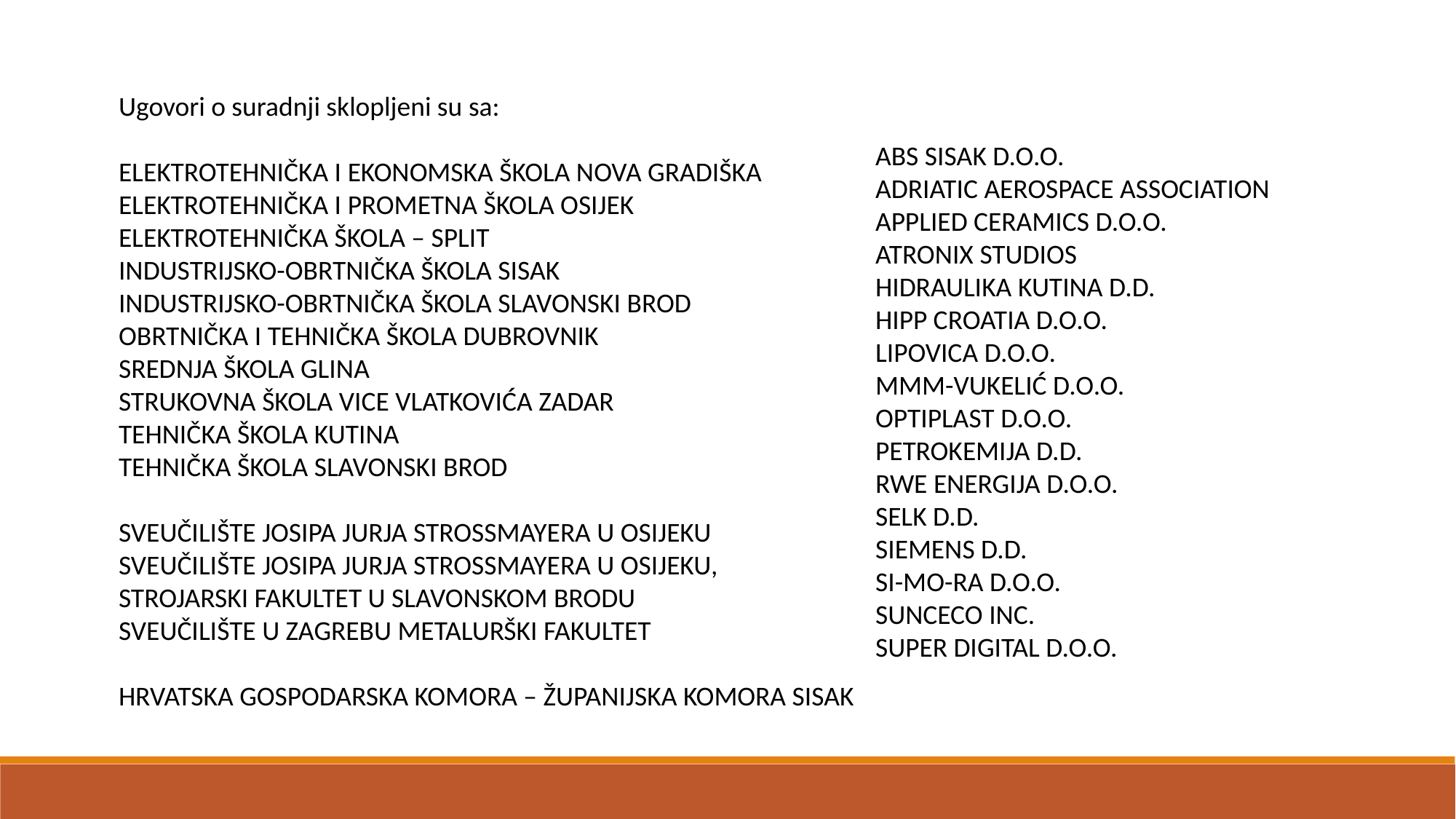

Ugovori o suradnji sklopljeni su sa:

ELEKTROTEHNIČKA I EKONOMSKA ŠKOLA NOVA GRADIŠKA
ELEKTROTEHNIČKA I PROMETNA ŠKOLA OSIJEK
ELEKTROTEHNIČKA ŠKOLA – SPLIT
INDUSTRIJSKO-OBRTNIČKA ŠKOLA SISAK
INDUSTRIJSKO-OBRTNIČKA ŠKOLA SLAVONSKI BROD
OBRTNIČKA I TEHNIČKA ŠKOLA DUBROVNIK
SREDNJA ŠKOLA GLINA
STRUKOVNA ŠKOLA VICE VLATKOVIĆA ZADAR
TEHNIČKA ŠKOLA KUTINA
TEHNIČKA ŠKOLA SLAVONSKI BROD

SVEUČILIŠTE JOSIPA JURJA STROSSMAYERA U OSIJEKU
SVEUČILIŠTE JOSIPA JURJA STROSSMAYERA U OSIJEKU,
STROJARSKI FAKULTET U SLAVONSKOM BRODU
SVEUČILIŠTE U ZAGREBU METALURŠKI FAKULTET

HRVATSKA GOSPODARSKA KOMORA – ŽUPANIJSKA KOMORA SISAK

ABS SISAK D.O.O.
ADRIATIC AEROSPACE ASSOCIATION
APPLIED CERAMICS D.O.O.
ATRONIX STUDIOS
HIDRAULIKA KUTINA D.D.
HIPP CROATIA D.O.O.
LIPOVICA D.O.O.
MMM-VUKELIĆ D.O.O.
OPTIPLAST D.O.O.
PETROKEMIJA D.D.
RWE ENERGIJA D.O.O.
SELK D.D.
SIEMENS D.D.
SI-MO-RA D.O.O.
SUNCECO INC.
SUPER DIGITAL D.O.O.